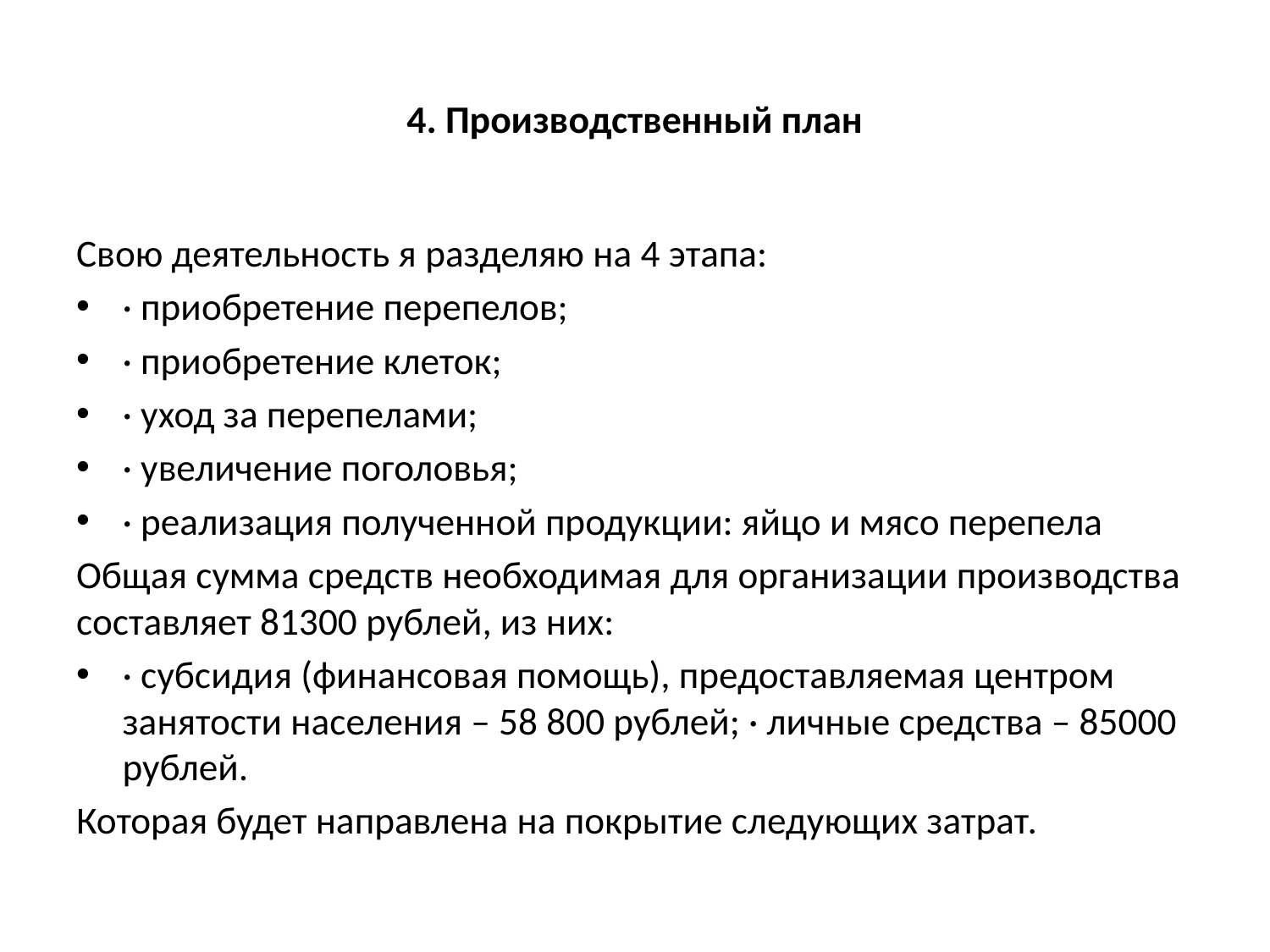

# 4. Производственный план
Свою деятельность я разделяю на 4 этапа:
· приобретение перепелов;
· приобретение клеток;
· уход за перепелами;
· увеличение поголовья;
· реализация полученной продукции: яйцо и мясо перепела
Общая сумма средств необходимая для организации производства составляет 81300 рублей, из них:
· субсидия (финансовая помощь), предоставляемая центром занятости населения – 58 800 рублей; · личные средства – 85000 рублей.
Которая будет направлена на покрытие следующих затрат.